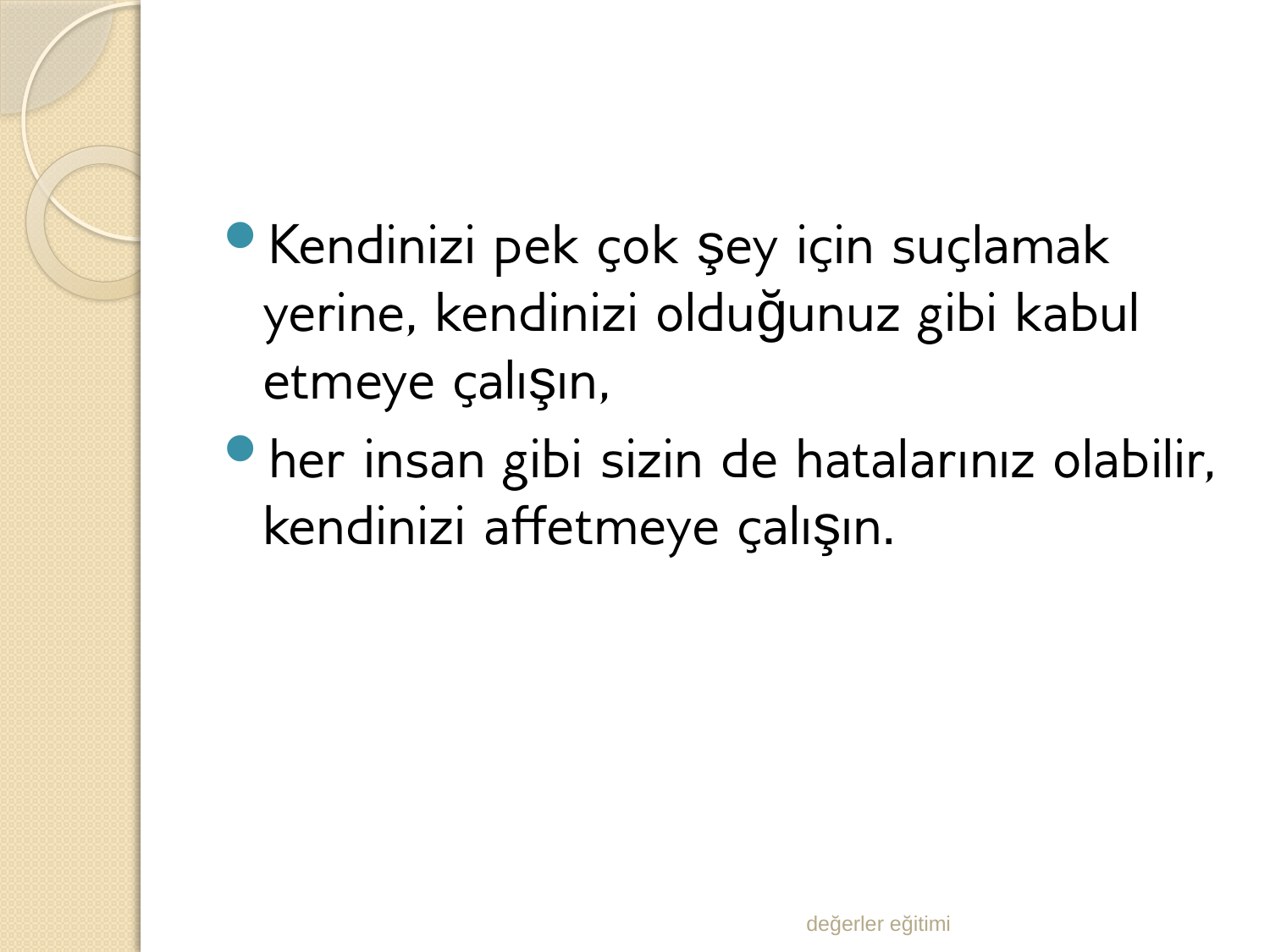

#
Kendinizi pek çok şey için suçlamak yerine, kendinizi olduğunuz gibi kabul etmeye çalışın,
her insan gibi sizin de hatalarınız olabilir, kendinizi affetmeye çalışın.

değerler eğitimi